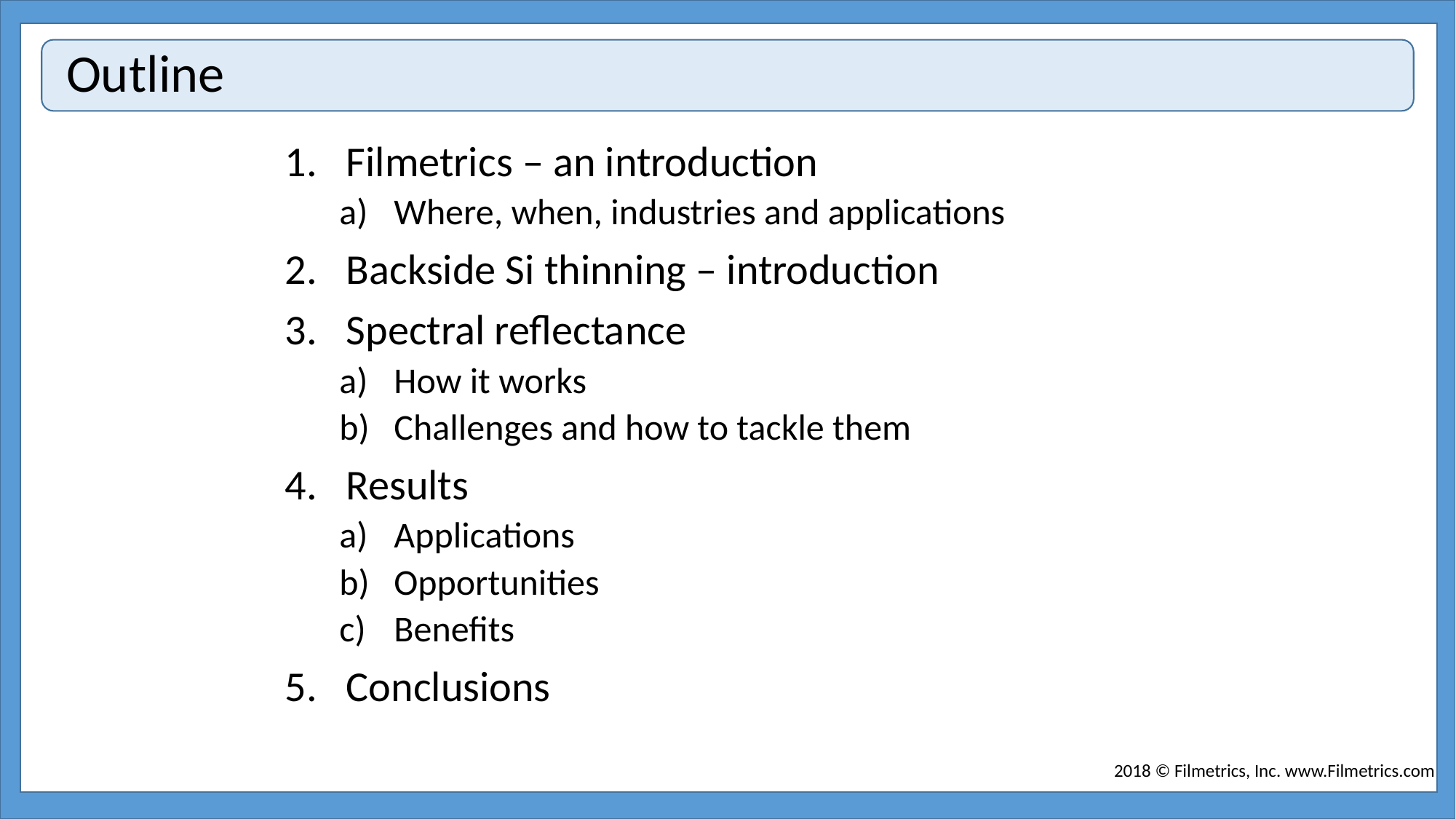

# Outline
Filmetrics – an introduction
Where, when, industries and applications
Backside Si thinning – introduction
Spectral reflectance
How it works
Challenges and how to tackle them
Results
Applications
Opportunities
Benefits
Conclusions